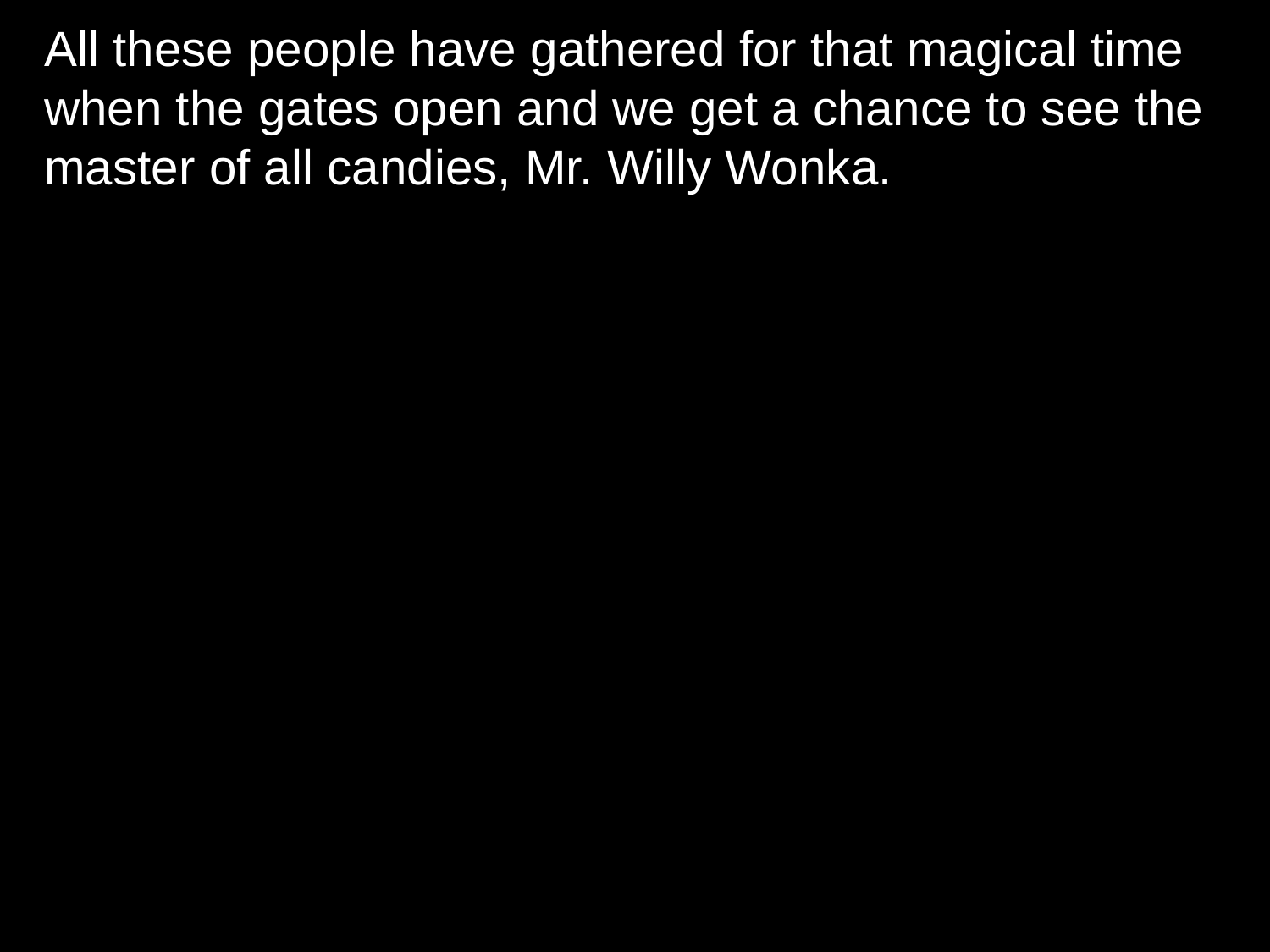

# All these people have gathered for that magical time when the gates open and we get a chance to see the master of all candies, Mr. Willy Wonka.